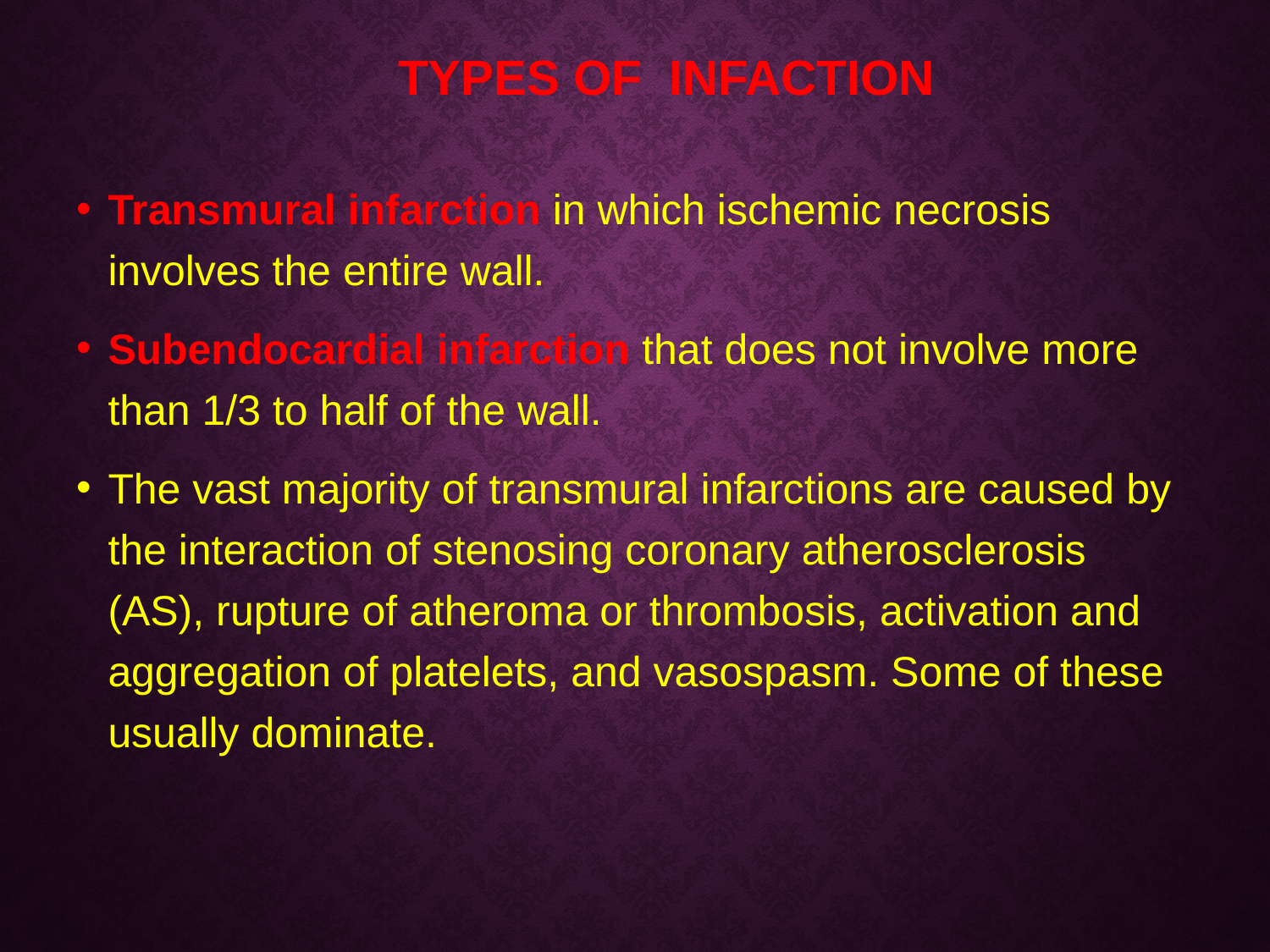

# Types of  infaction
Transmural infarction in which ischemic necrosis involves the entire wall.
Subendocardial infarction that does not involve more than 1/3 to half of the wall.
The vast majority of transmural infarctions are caused by the interaction of stenosing coronary atherosclerosis (AS), rupture of atheroma or thrombosis, activation and aggregation of platelets, and vasospasm. Some of these usually dominate.